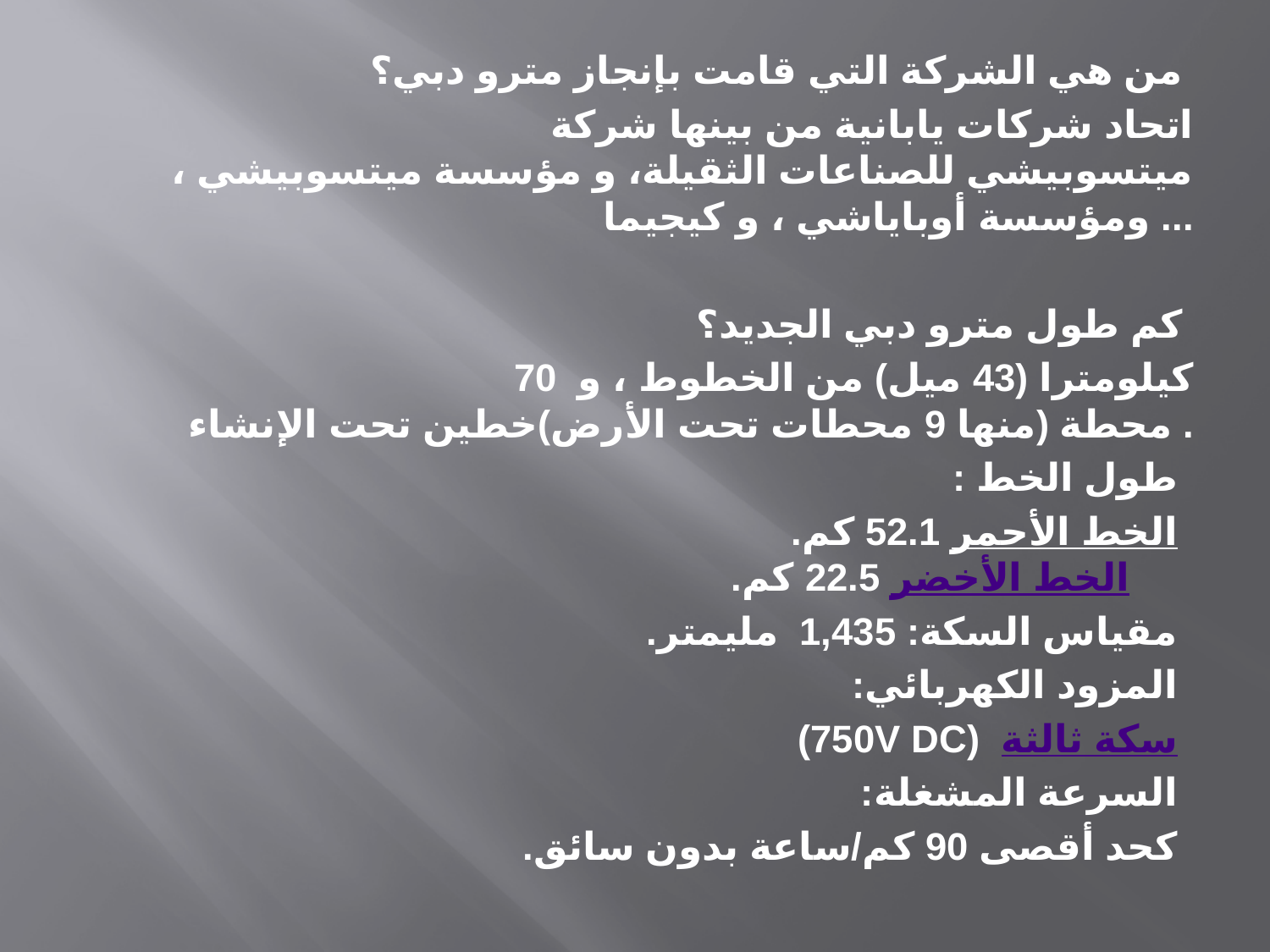

من هي الشركة التي قامت بإنجاز مترو دبي؟
اتحاد شركات يابانية من بينها شركة
ميتسوبيشي للصناعات الثقيلة، و مؤسسة ميتسوبيشي ، ومؤسسة أوباياشي ، و كيجيما ...

كم طول مترو دبي الجديد؟
70 كيلومترا (43 ميل) من الخطوط ، و
 محطة (منها 9 محطات تحت الأرض)خطين تحت الإنشاء.
طول الخط :
الخط الأحمر 52.1 كم.
الخط الأخضر 22.5 كم.
مقياس السكة: 1,435  مليمتر.
المزود الكهربائي:
سكة ثالثة  (750V DC)
السرعة المشغلة:
كحد أقصى 90 كم/ساعة بدون سائق.